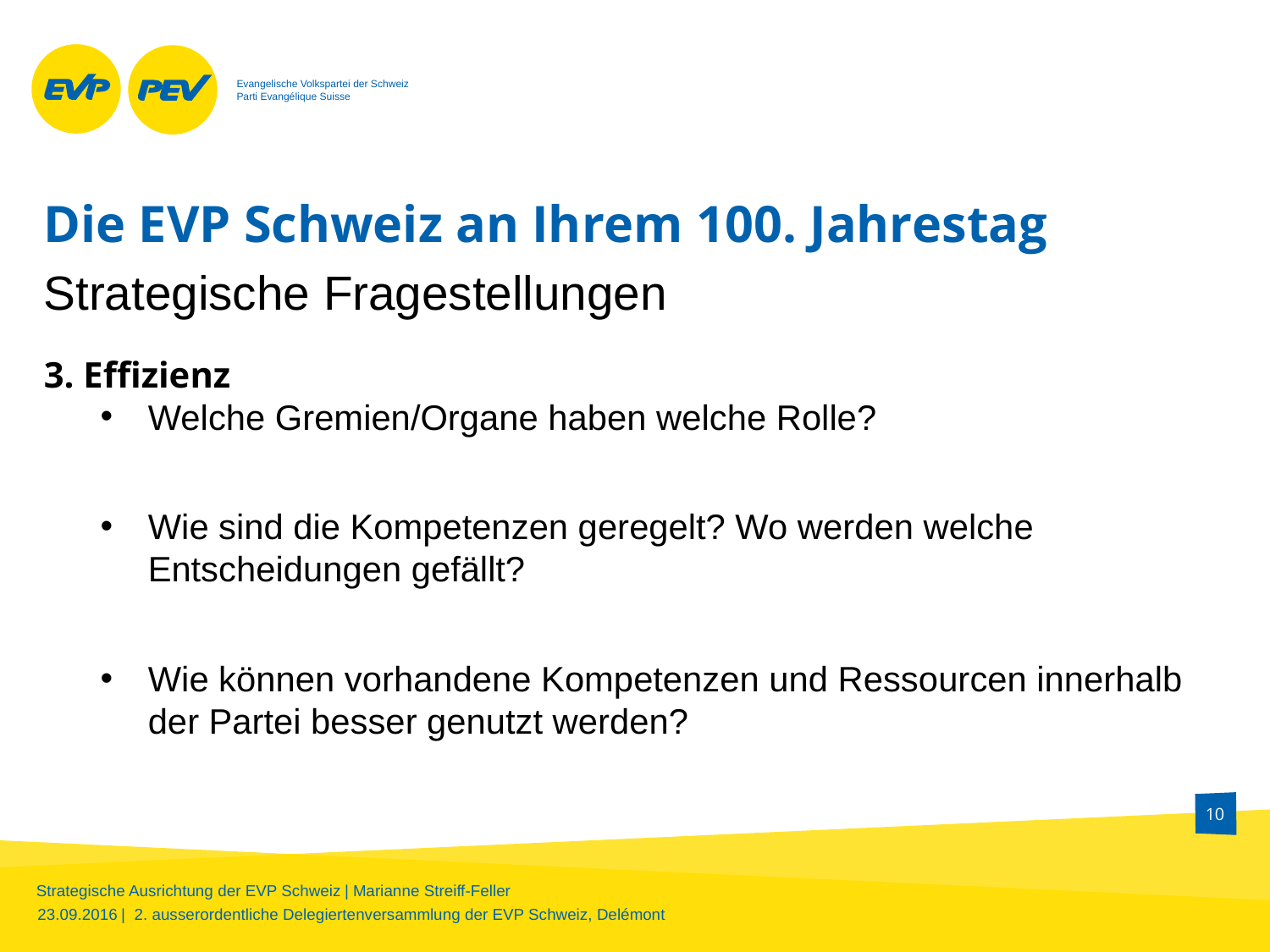

# Die EVP Schweiz an Ihrem 100. Jahrestag
Strategische Fragestellungen
3. Effizienz
Welche Gremien/Organe haben welche Rolle?

Wie sind die Kompetenzen geregelt? Wo werden welche Entscheidungen gefällt?

Wie können vorhandene Kompetenzen und Ressourcen innerhalb der Partei besser genutzt werden?
10
23.09.2016